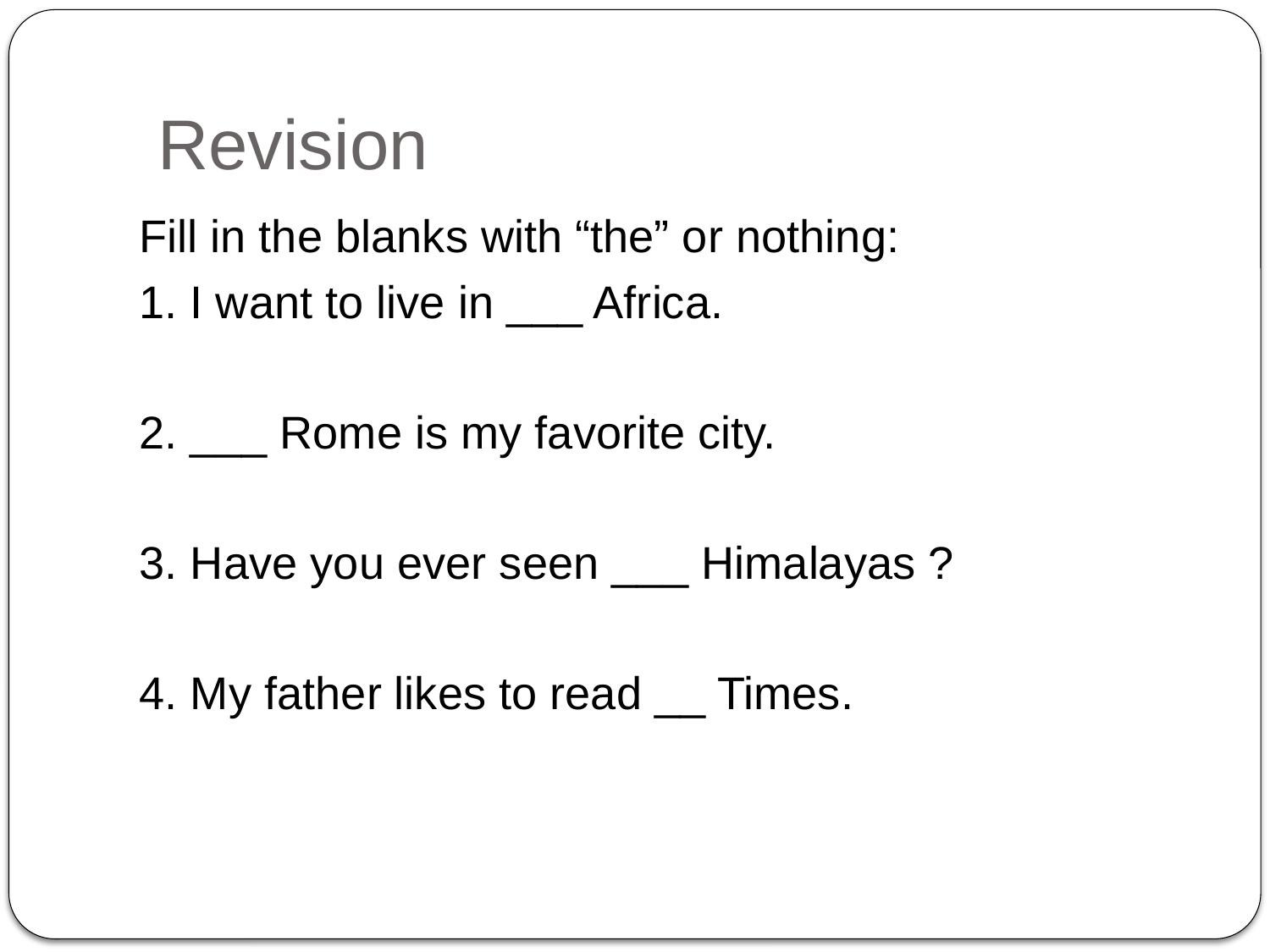

# Revision
Fill in the blanks with “the” or nothing:
1. I want to live in ___ Africa.

2. ___ Rome is my favorite city.

3. Have you ever seen ___ Himalayas ?

4. My father likes to read __ Times.